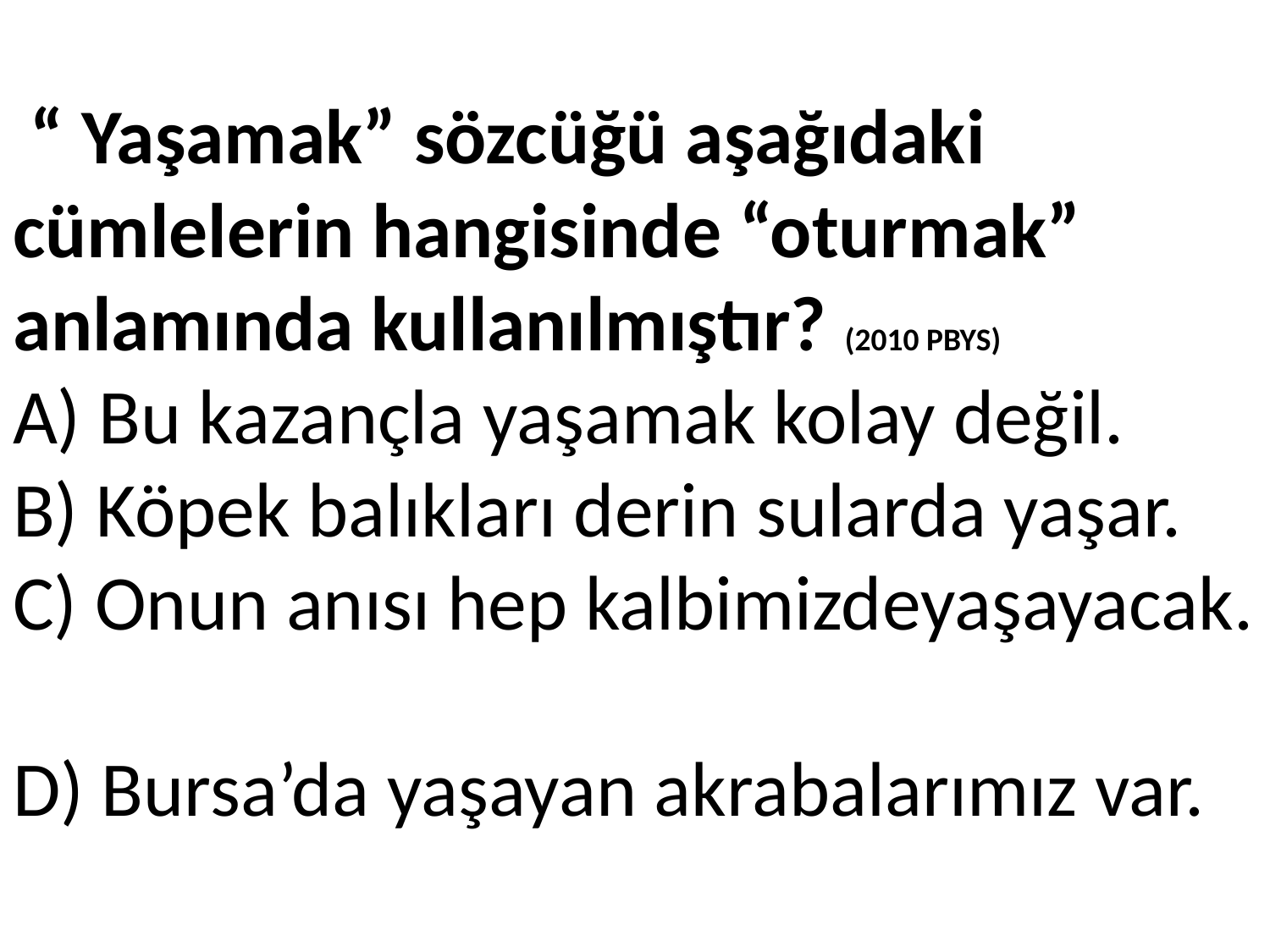

# “ Yaşamak” sözcüğü aşağıdaki cümlelerin hangisinde “oturmak” anlamında kullanılmıştır? (2010 PBYS) A) Bu kazançla yaşamak kolay değil. B) Köpek balıkları derin sularda yaşar. C) Onun anısı hep kalbimizdeyaşayacak. D) Bursa’da yaşayan akrabalarımız var.